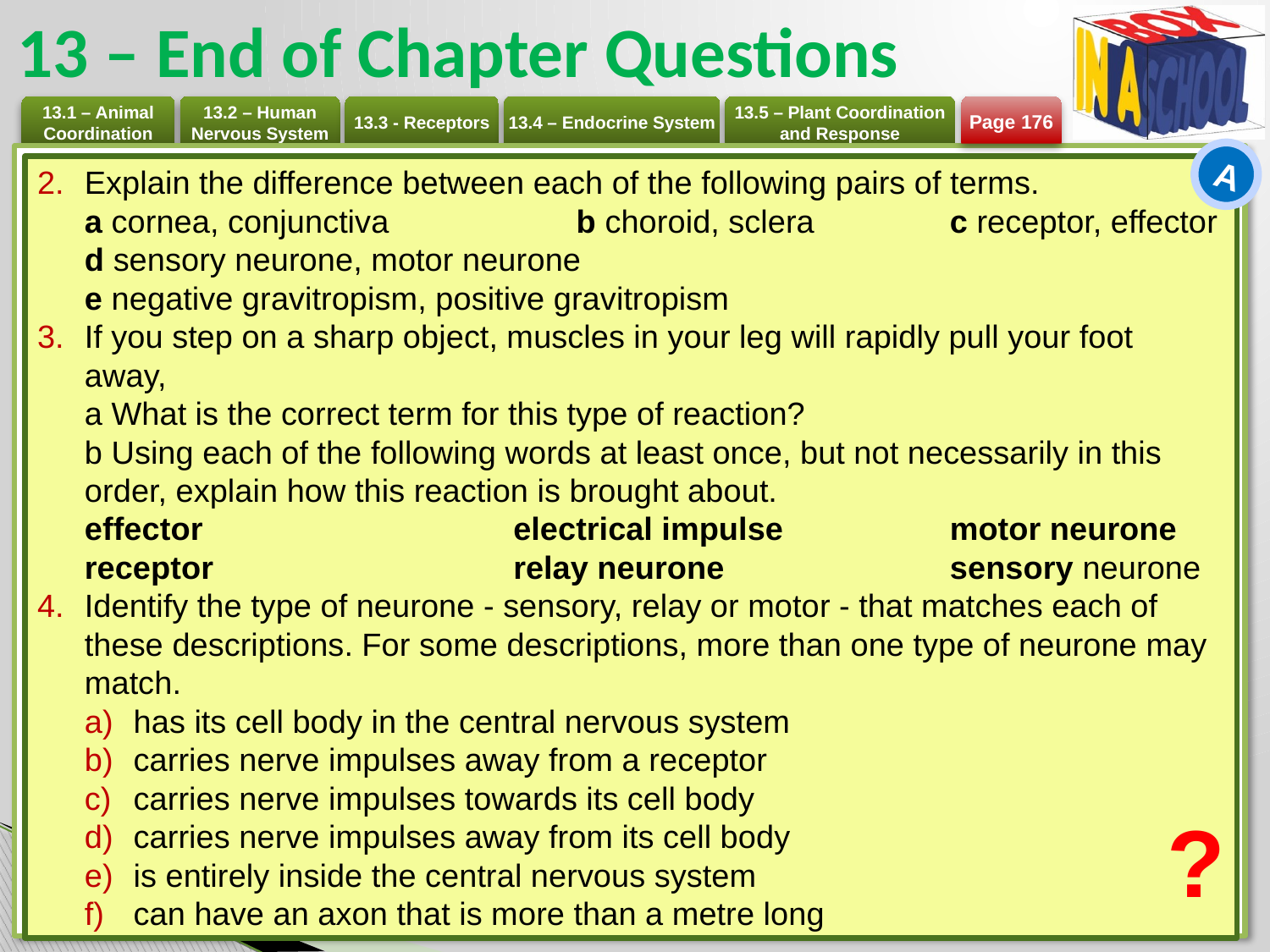

# 13 – End of Chapter Questions
Page 176
A
Explain the difference between each of the following pairs of terms.
a cornea, conjunctiva 	b choroid, sclera	c receptor, effector
d sensory neurone, motor neurone
e negative gravitropism, positive gravitropism
If you step on a sharp object, muscles in your leg will rapidly pull your foot away,
a What is the correct term for this type of reaction?
b Using each of the following words at least once, but not necessarily in this order, explain how this reaction is brought about.
effector 	electrical impulse 	motor neurone
receptor 	relay neurone 	sensory neurone
Identify the type of neurone - sensory, relay or motor - that matches each of these descriptions. For some descriptions, more than one type of neurone may match.
has its cell body in the central nervous system
carries nerve impulses away from a receptor
carries nerve impulses towards its cell body
carries nerve impulses away from its cell body
is entirely inside the central nervous system
can have an axon that is more than a metre long
?